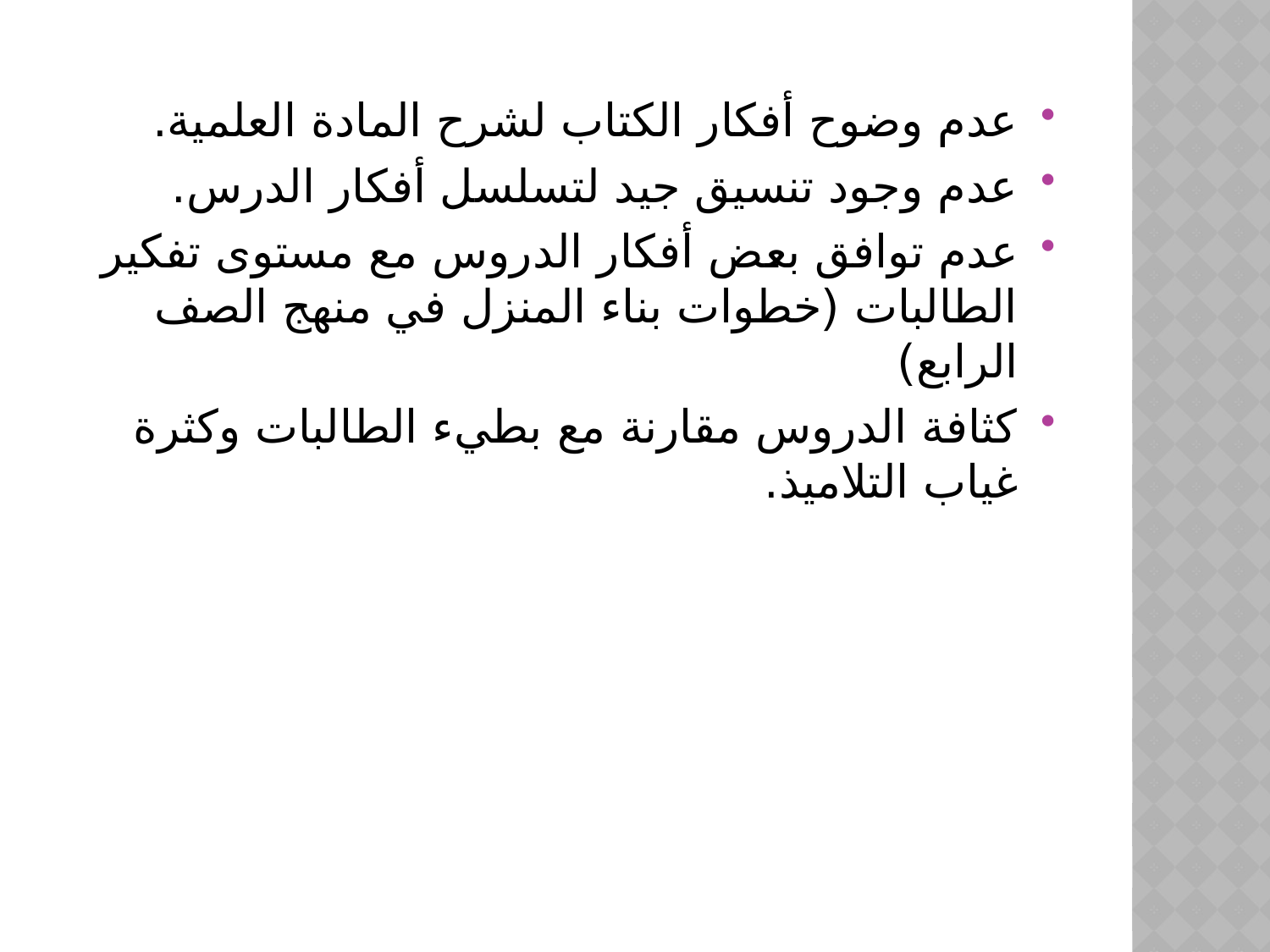

عدم وضوح أفكار الكتاب لشرح المادة العلمية.
عدم وجود تنسيق جيد لتسلسل أفكار الدرس.
عدم توافق بعض أفكار الدروس مع مستوى تفكير الطالبات (خطوات بناء المنزل في منهج الصف الرابع)
كثافة الدروس مقارنة مع بطيء الطالبات وكثرة غياب التلاميذ.